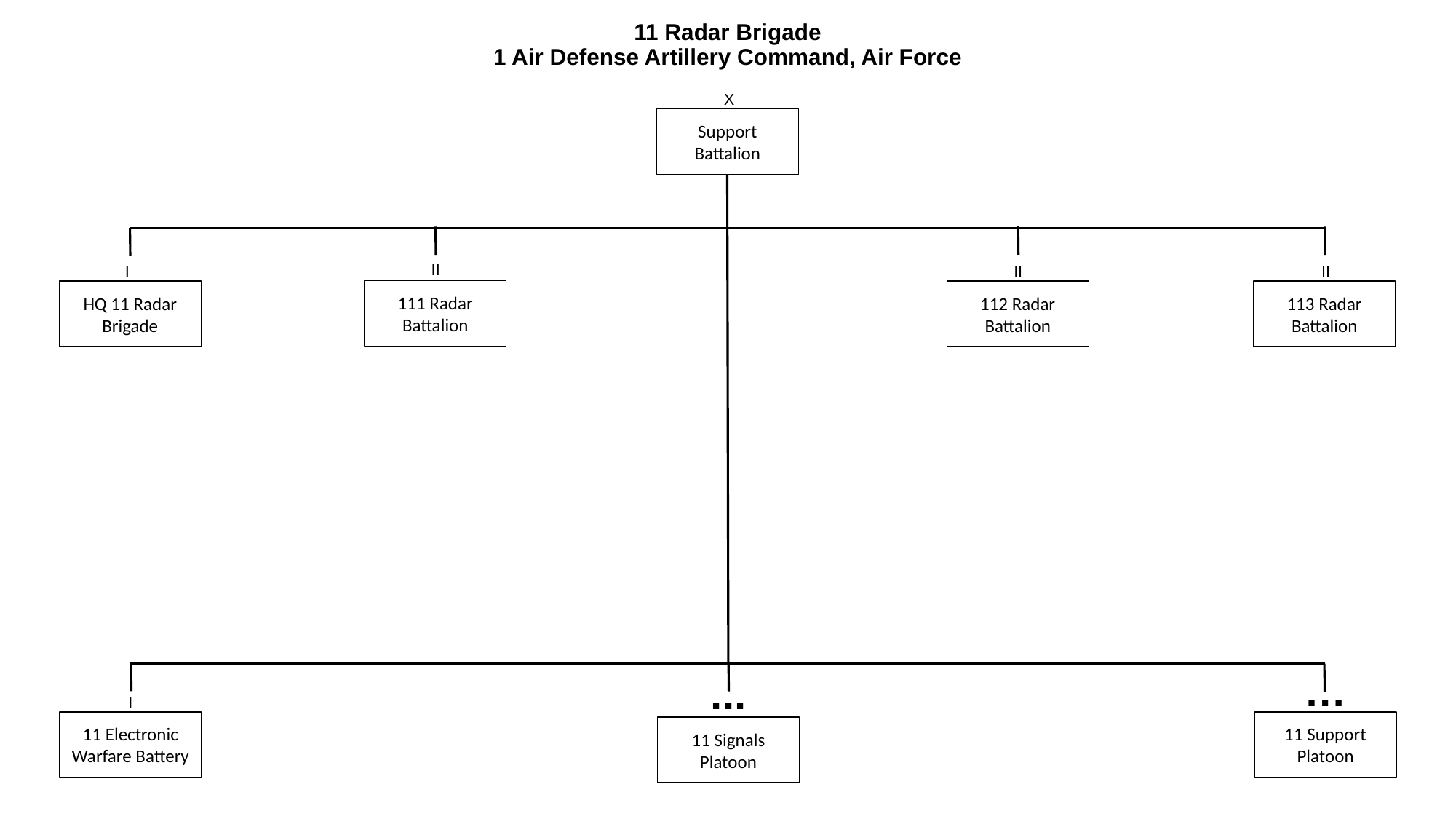

# 11 Radar Brigade 1 Air Defense Artillery Command, Air Force
X
Support
Battalion
II
I
II
II
111 Radar
Battalion
HQ 11 Radar
Brigade
112 Radar
Battalion
113 Radar
Battalion
…
...
I
11 Electronic Warfare Battery
11 Support
Platoon
11 Signals
Platoon